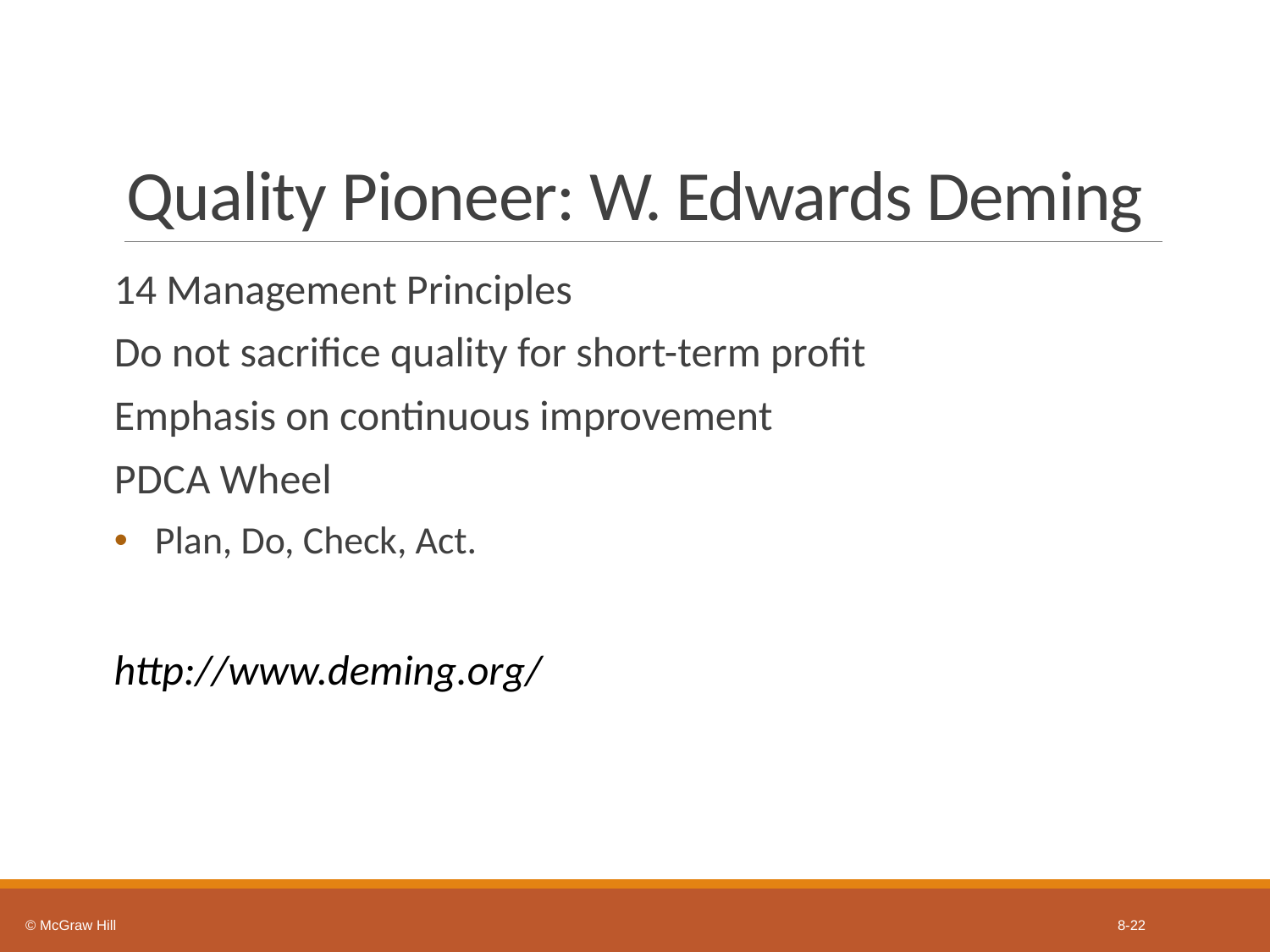

# Quality Pioneer: W. Edwards Deming
14 Management Principles
Do not sacrifice quality for short-term profit
Emphasis on continuous improvement
P D C A Wheel
Plan, Do, Check, Act.
http://www.deming.org/